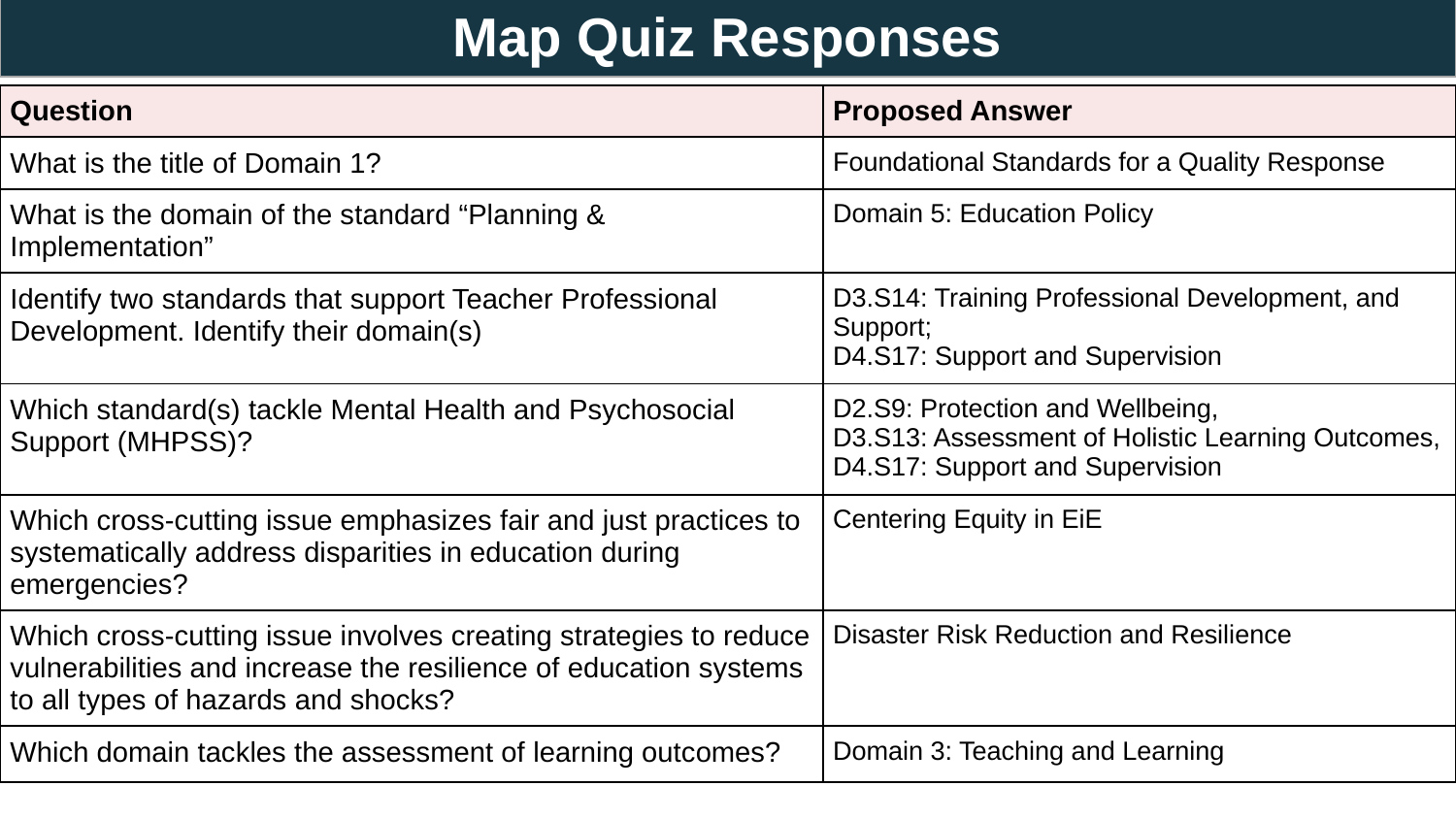

# Map Quiz Responses

| Question | Proposed Answer |
| --- | --- |
| What is the title of Domain 1? | Foundational Standards for a Quality Response |
| What is the domain of the standard “Planning & Implementation” | Domain 5: Education Policy |
| Identify two standards that support Teacher Professional Development. Identify their domain(s) | D3.S14: Training Professional Development, and Support; D4.S17: Support and Supervision |
| Which standard(s) tackle Mental Health and Psychosocial Support (MHPSS)? | D2.S9: Protection and Wellbeing, D3.S13: Assessment of Holistic Learning Outcomes, D4.S17: Support and Supervision |
| Which cross-cutting issue emphasizes fair and just practices to systematically address disparities in education during emergencies? | Centering Equity in EiE |
| Which cross-cutting issue involves creating strategies to reduce vulnerabilities and increase the resilience of education systems to all types of hazards and shocks? | Disaster Risk Reduction and Resilience |
| Which domain tackles the assessment of learning outcomes? | Domain 3: Teaching and Learning |